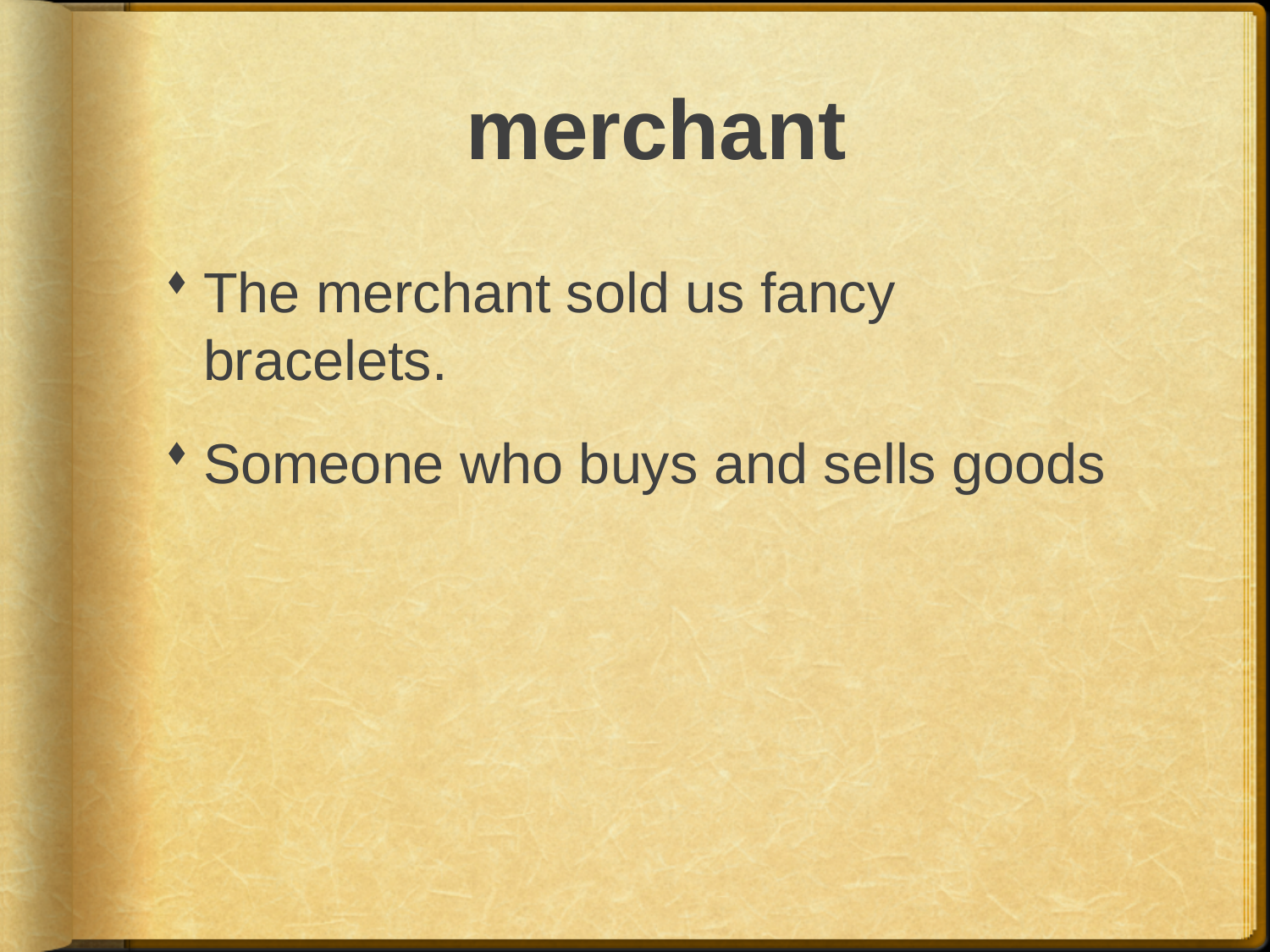

# merchant
The merchant sold us fancy bracelets.
Someone who buys and sells goods